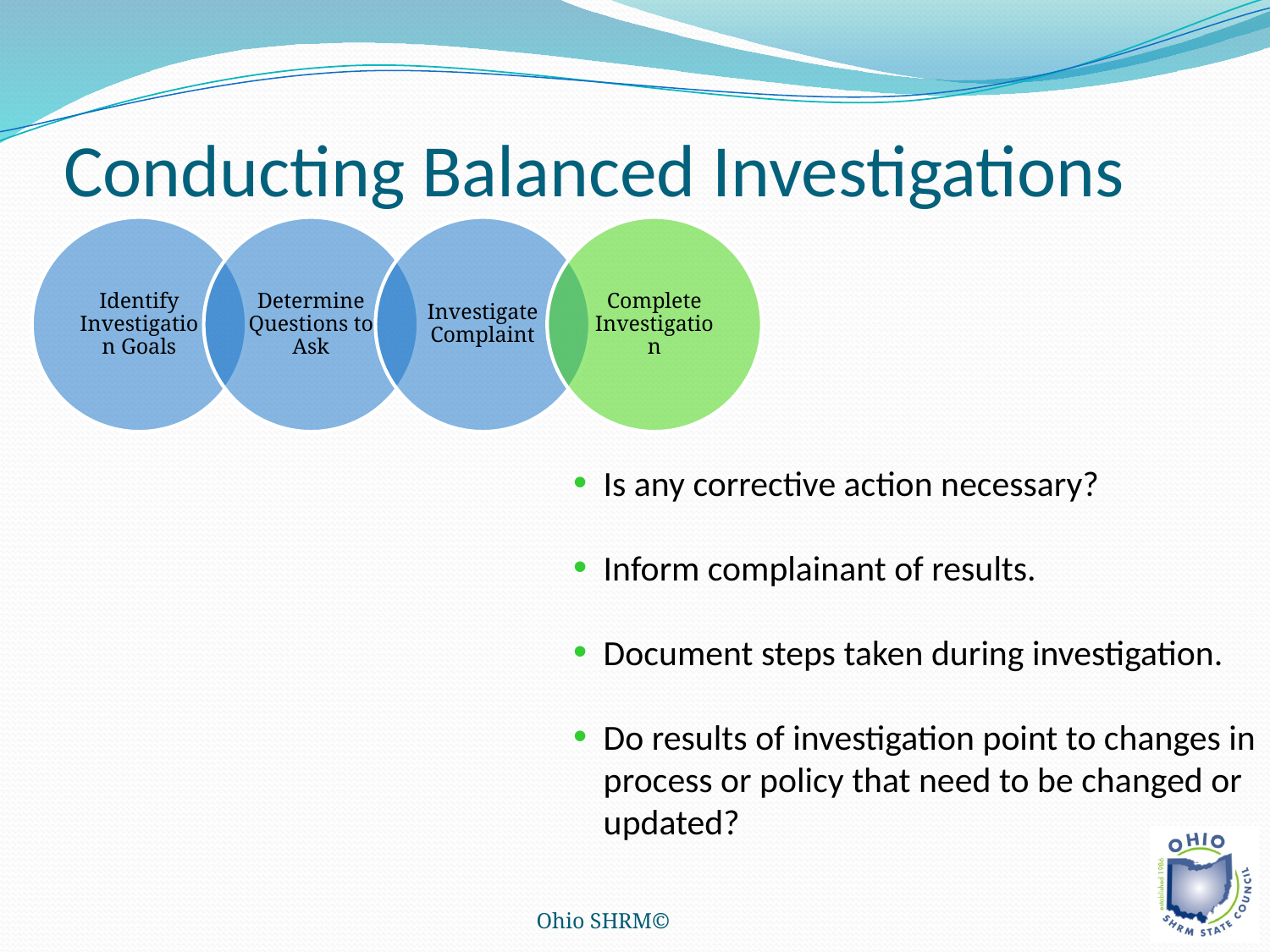

# Conducting Balanced Investigations
Identify Investigation Goals
Determine Questions to Ask
Investigate Complaint
Complete Investigation
Is any corrective action necessary?

Inform complainant of results.

Document steps taken during investigation.

Do results of investigation point to changes in process or policy that need to be changed or updated?
Ohio SHRM©